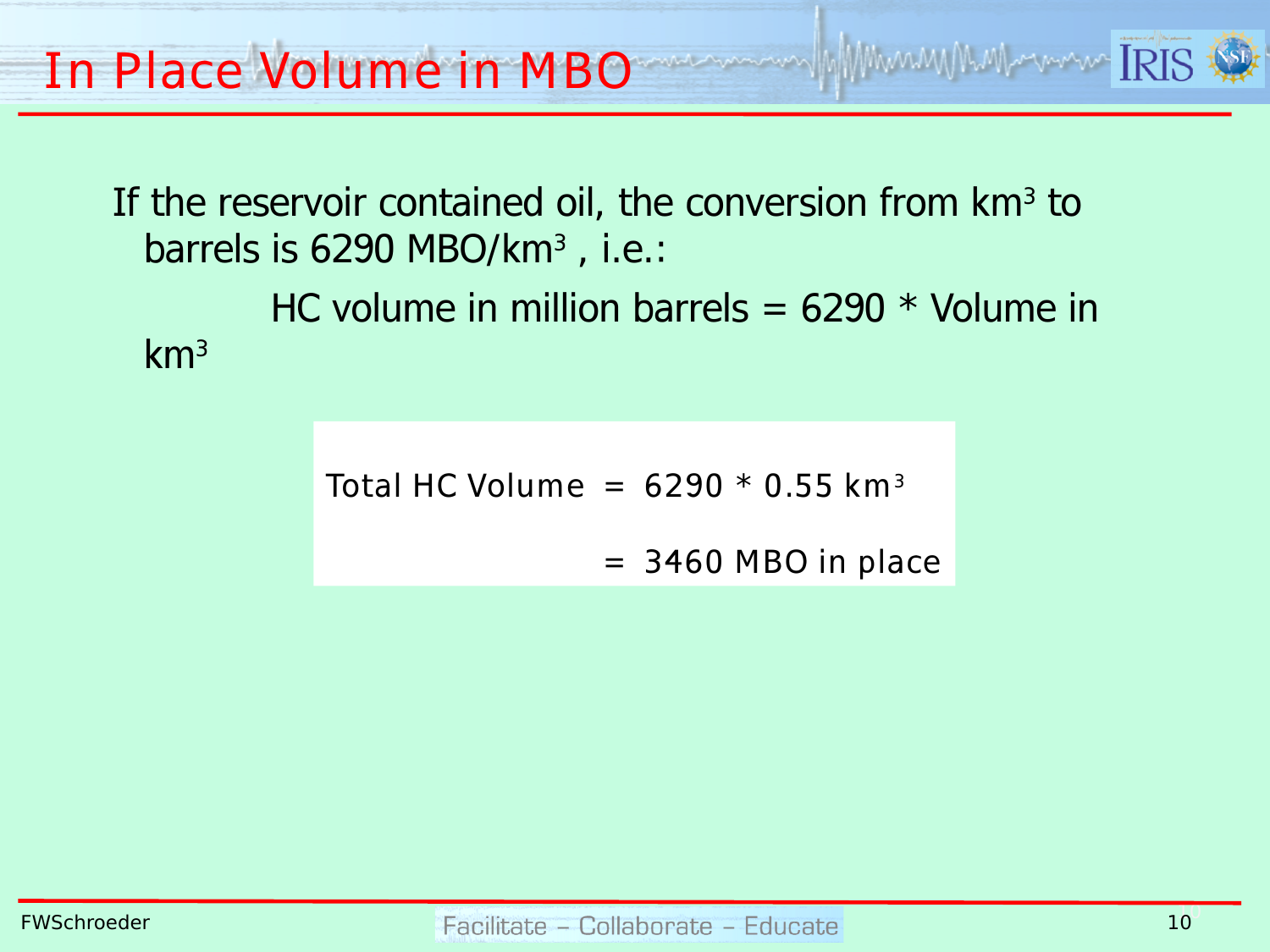

# In Place Volume in MBO
If the reservoir contained oil, the conversion from km3 to barrels is 6290 MBO/km3 , i.e.:
	HC volume in million barrels = 6290 * Volume in km3
Total HC Volume	=	6290 * 0.55 km3
	=	3460 MBO in place